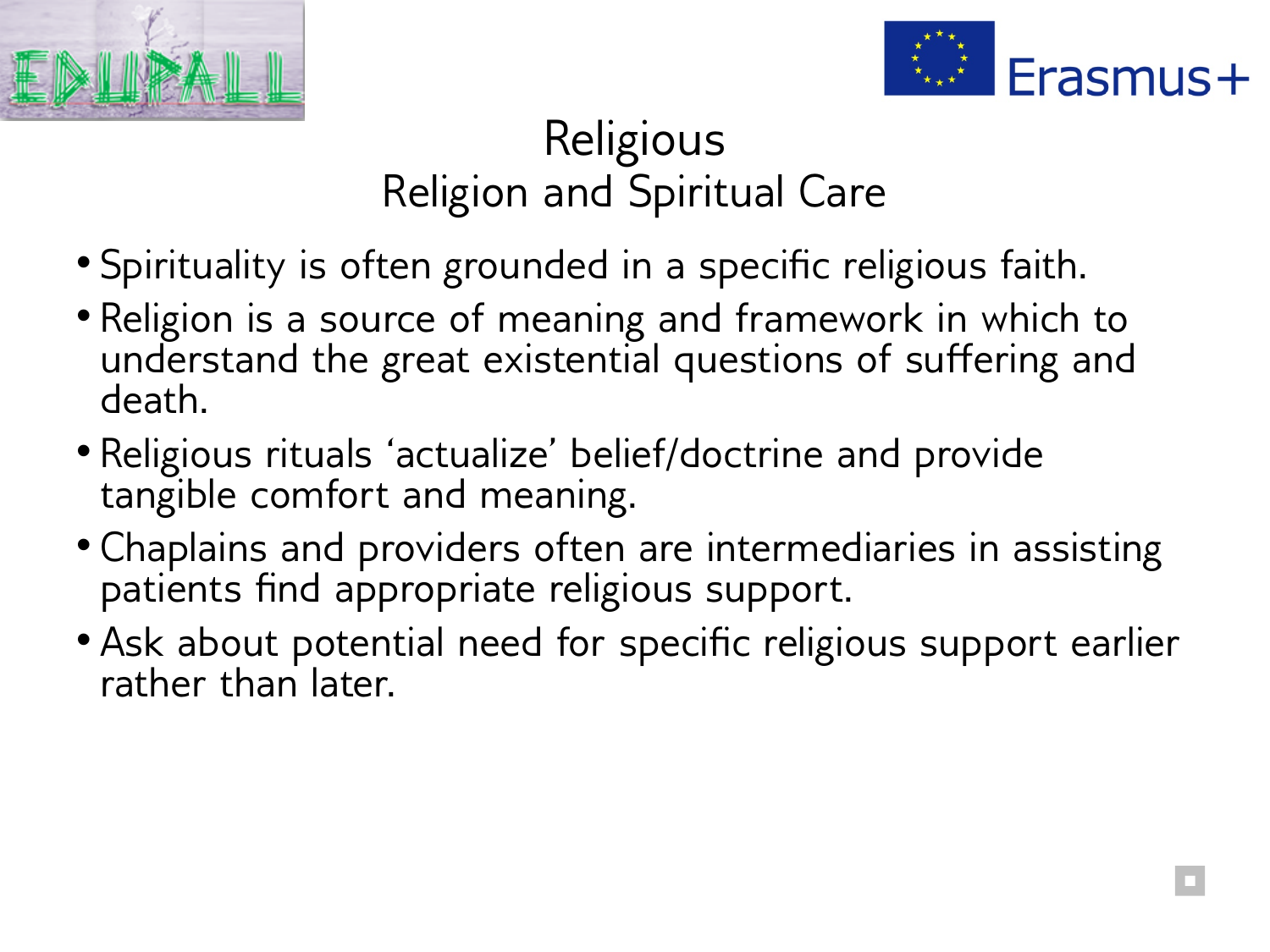

# Religious Religion and Spiritual Care
Spirituality is often grounded in a specific religious faith.
Religion is a source of meaning and framework in which to understand the great existential questions of suffering and death.
Religious rituals ‘actualize’ belief/doctrine and provide tangible comfort and meaning.
Chaplains and providers often are intermediaries in assisting patients find appropriate religious support.
Ask about potential need for specific religious support earlier rather than later.